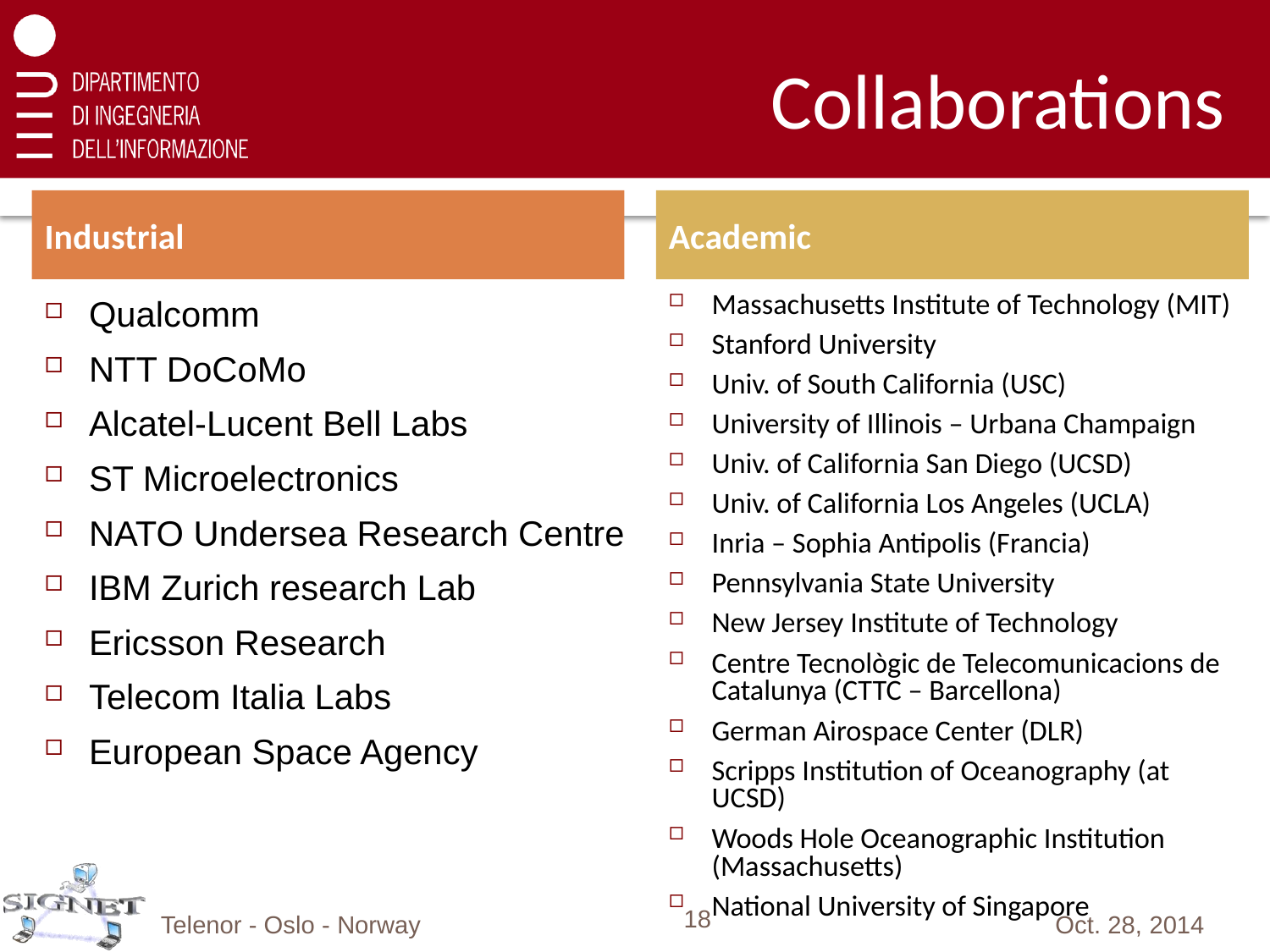

# Collaborations
Industrial
Academic
Qualcomm
NTT DoCoMo
Alcatel-Lucent Bell Labs
ST Microelectronics
NATO Undersea Research Centre
IBM Zurich research Lab
Ericsson Research
Telecom Italia Labs
European Space Agency
Massachusetts Institute of Technology (MIT)
Stanford University
Univ. of South California (USC)
University of Illinois – Urbana Champaign
Univ. of California San Diego (UCSD)
Univ. of California Los Angeles (UCLA)
Inria – Sophia Antipolis (Francia)
Pennsylvania State University
New Jersey Institute of Technology
Centre Tecnològic de Telecomunicacions de Catalunya (CTTC – Barcellona)
German Airospace Center (DLR)
Scripps Institution of Oceanography (at UCSD)
Woods Hole Oceanographic Institution (Massachusetts)
National University of Singapore
Telenor - Oslo - Norway
18
Oct. 28, 2014